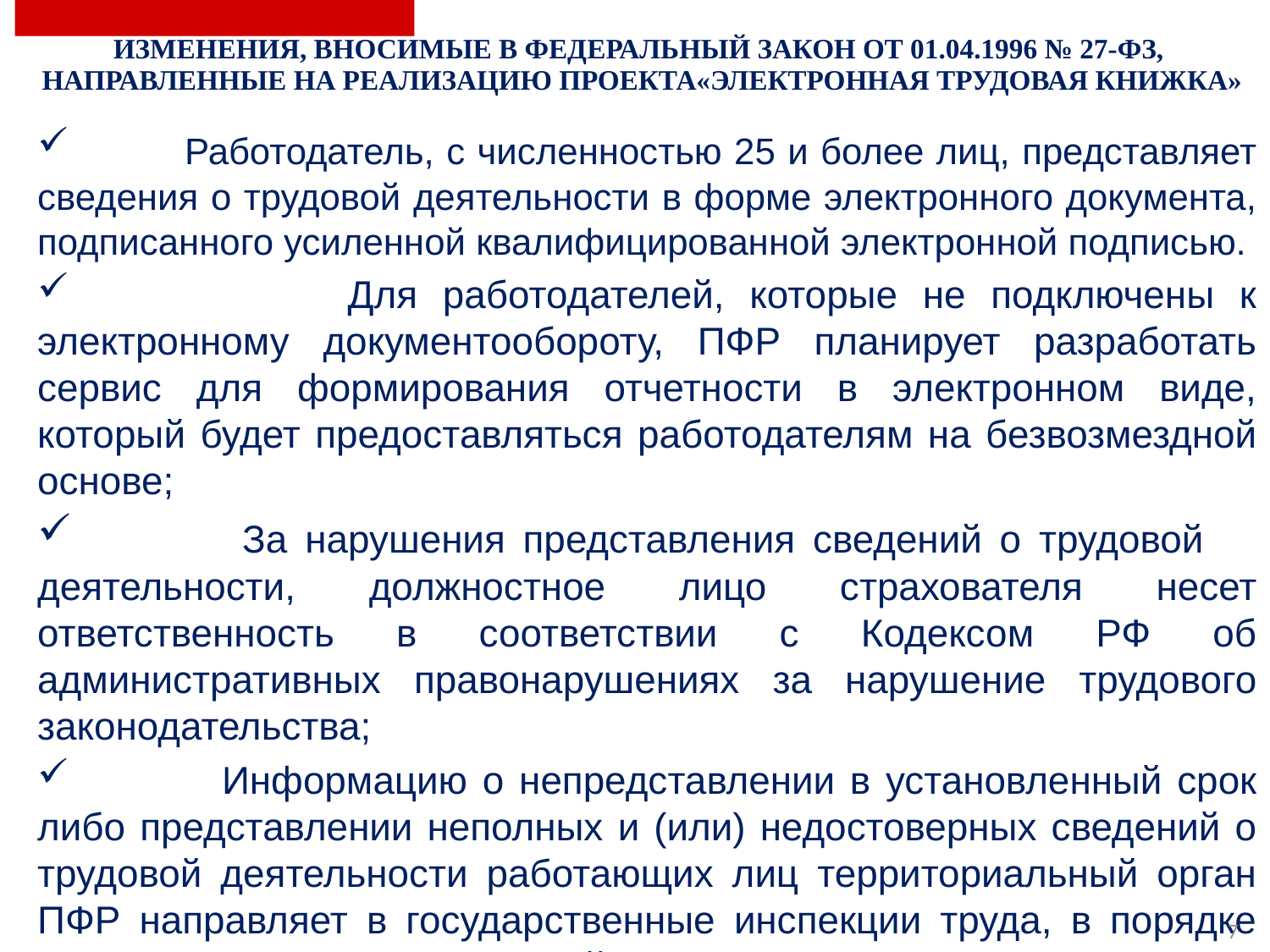

| ИЗМЕНЕНИЯ, ВНОСИМЫЕ В ФЕДЕРАЛЬНЫЙ ЗАКОН ОТ 01.04.1996 № 27-ФЗ, НАПРАВЛЕННЫЕ НА РЕАЛИЗАЦИЮ ПРОЕКТА«ЭЛЕКТРОННАЯ ТРУДОВАЯ КНИЖКА» |
| --- |
         Работодатель, с численностью 25 и более лиц, представляет сведения о трудовой деятельности в форме электронного документа, подписанного усиленной квалифицированной электронной подписью.
           Для работодателей, которые не подключены к электронному документообороту, ПФР планирует разработать сервис для формирования отчетности в электронном виде, который будет предоставляться работодателям на безвозмездной основе;
         За нарушения представления сведений о трудовой    деятельности, должностное лицо страхователя несет ответственность в соответствии с Кодексом РФ об административных правонарушениях за нарушение трудового законодательства;
          Информацию о непредставлении в установленный срок либо представлении неполных и (или) недостоверных сведений о трудовой деятельности работающих лиц территориальный орган ПФР направляет в государственные инспекции труда, в порядке межведомственного взаимодействия.

7